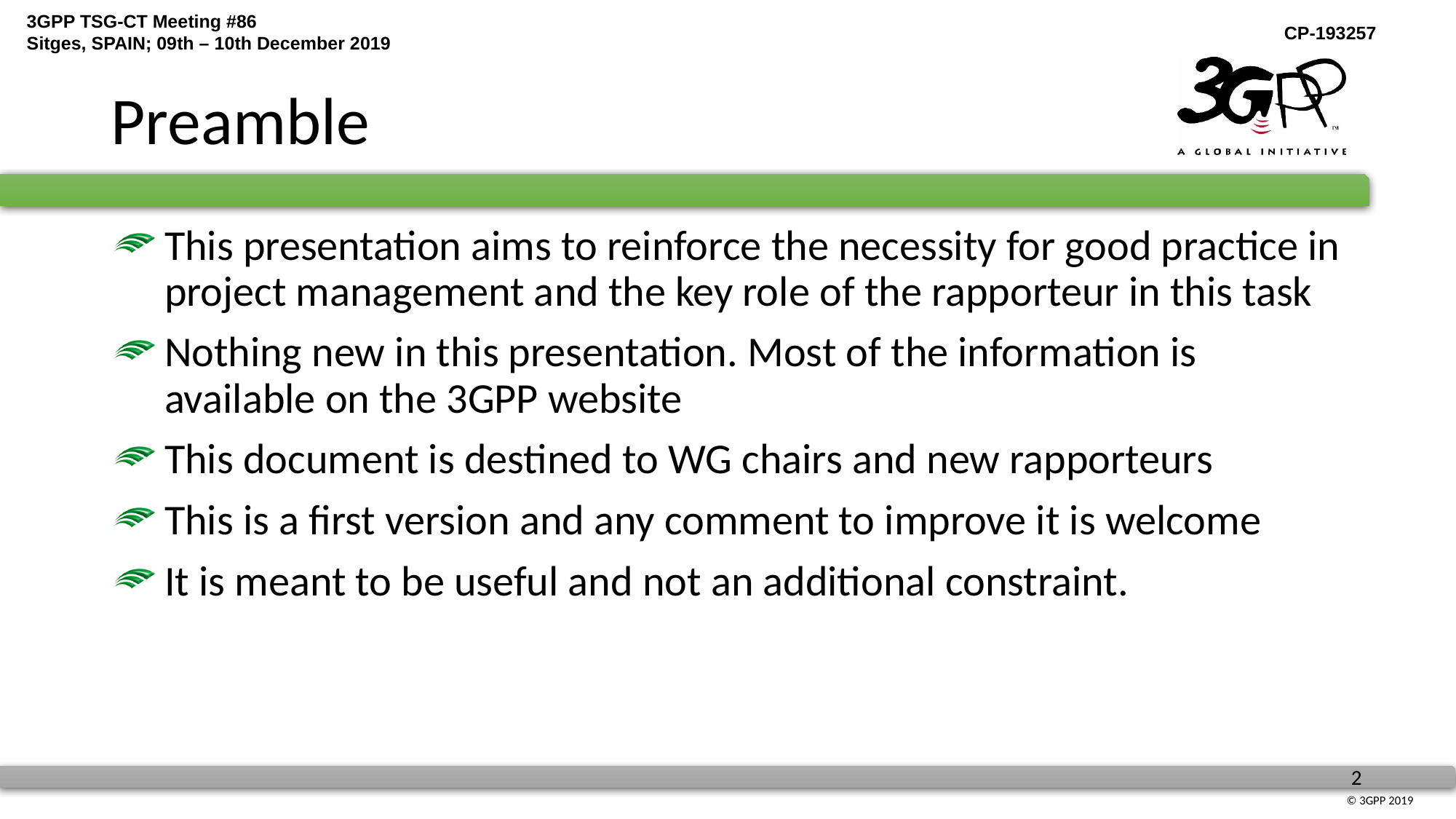

# Preamble
This presentation aims to reinforce the necessity for good practice in project management and the key role of the rapporteur in this task
Nothing new in this presentation. Most of the information is available on the 3GPP website
This document is destined to WG chairs and new rapporteurs
This is a first version and any comment to improve it is welcome
It is meant to be useful and not an additional constraint.